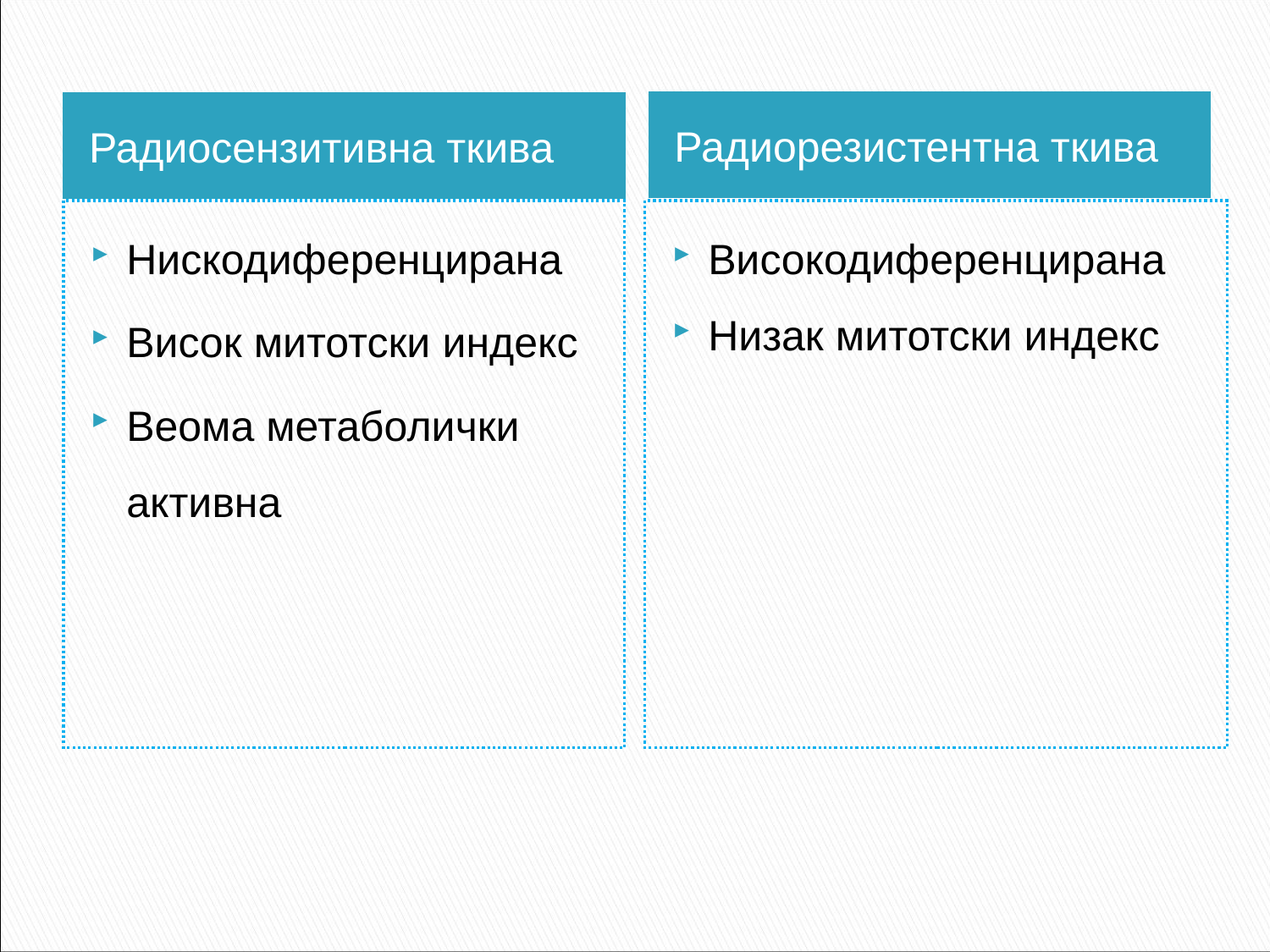

Радиорезистентна ткива
Радиосензитивна ткива
Нискодиференцирана
Висок митотски индекс
Веома метаболички активна
Високодиференцирана
Низак митотски индекс